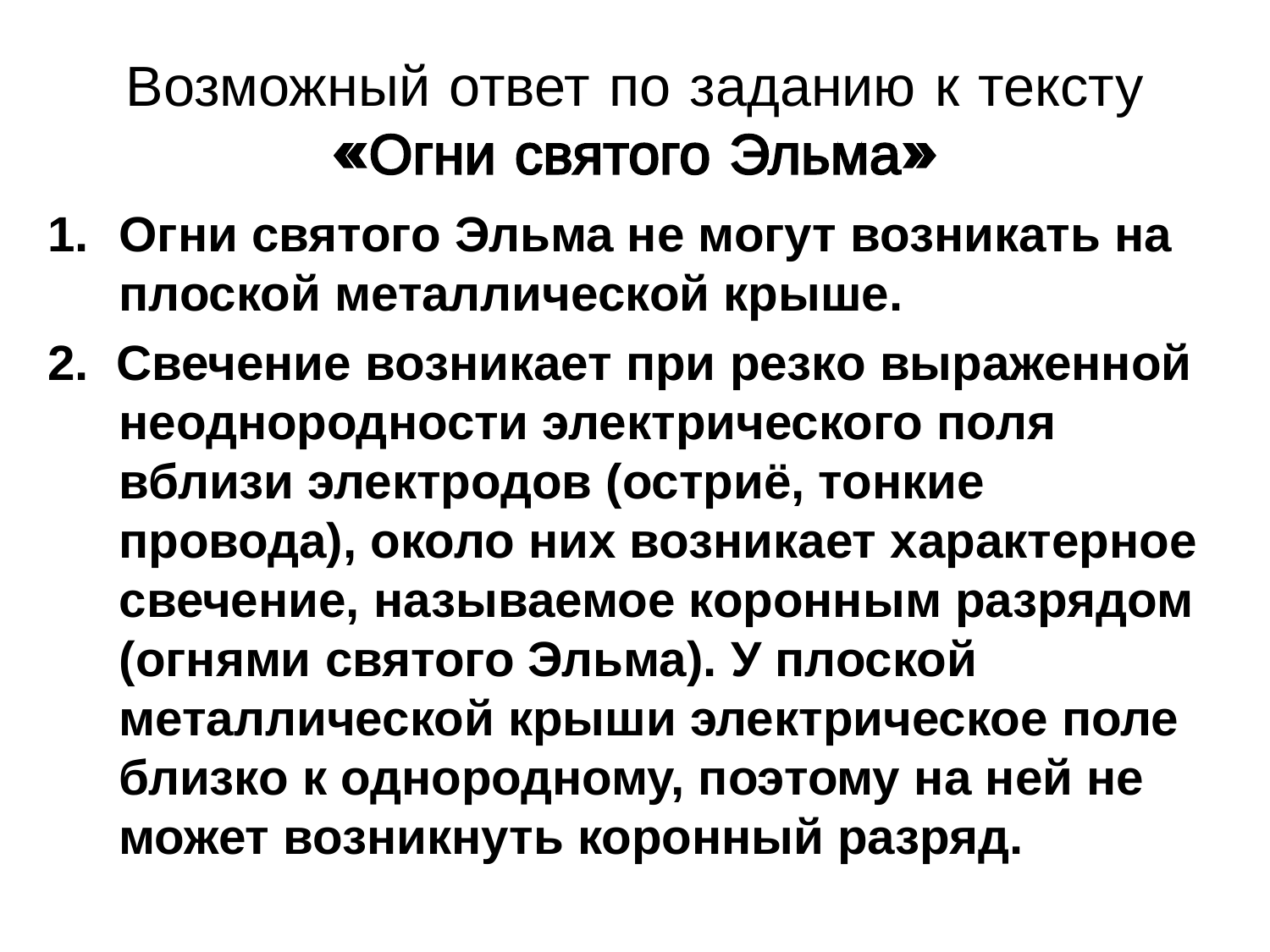

# Возможный ответ по заданию к тексту «Огни святого Эльма»
Огни святого Эльма не могут возникать на плоской металлической крыше.
2.  Свечение возникает при резко выраженной неоднородности электрического поля вблизи электродов (остриё, тонкие провода), около них возникает характерное свечение, называемое коронным разрядом (огнями святого Эльма). У плоской металлической крыши электрическое поле близко к однородному, поэтому на ней не может возникнуть коронный разряд.